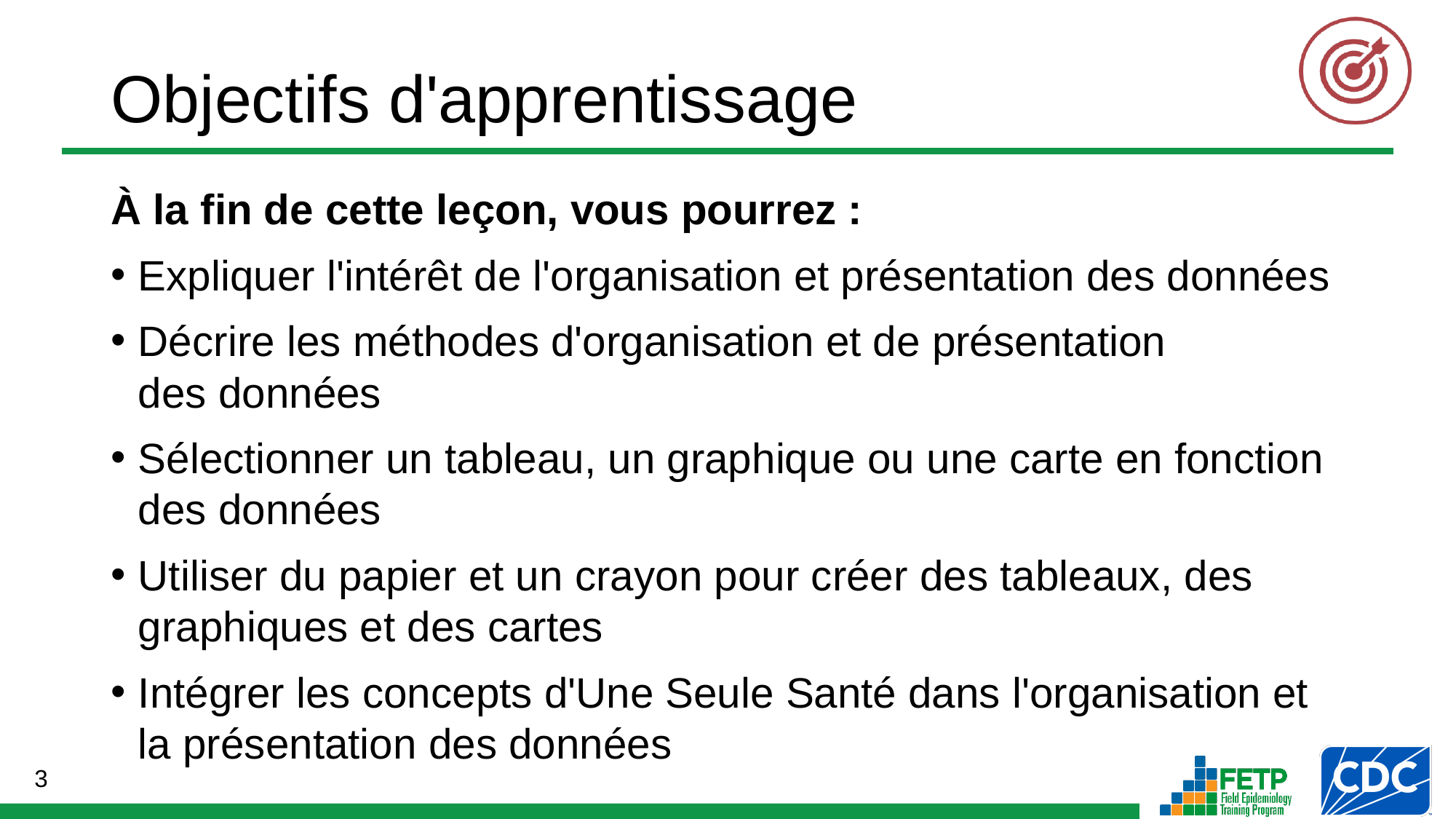

À la fin de cette leçon, vous pourrez :
Expliquer l'intérêt de l'organisation et présentation des données
Décrire les méthodes d'organisation et de présentation
des données
Sélectionner un tableau, un graphique ou une carte en fonction des données
Utiliser du papier et un crayon pour créer des tableaux, des graphiques et des cartes
Intégrer les concepts d'Une Seule Santé dans l'organisation et la présentation des données